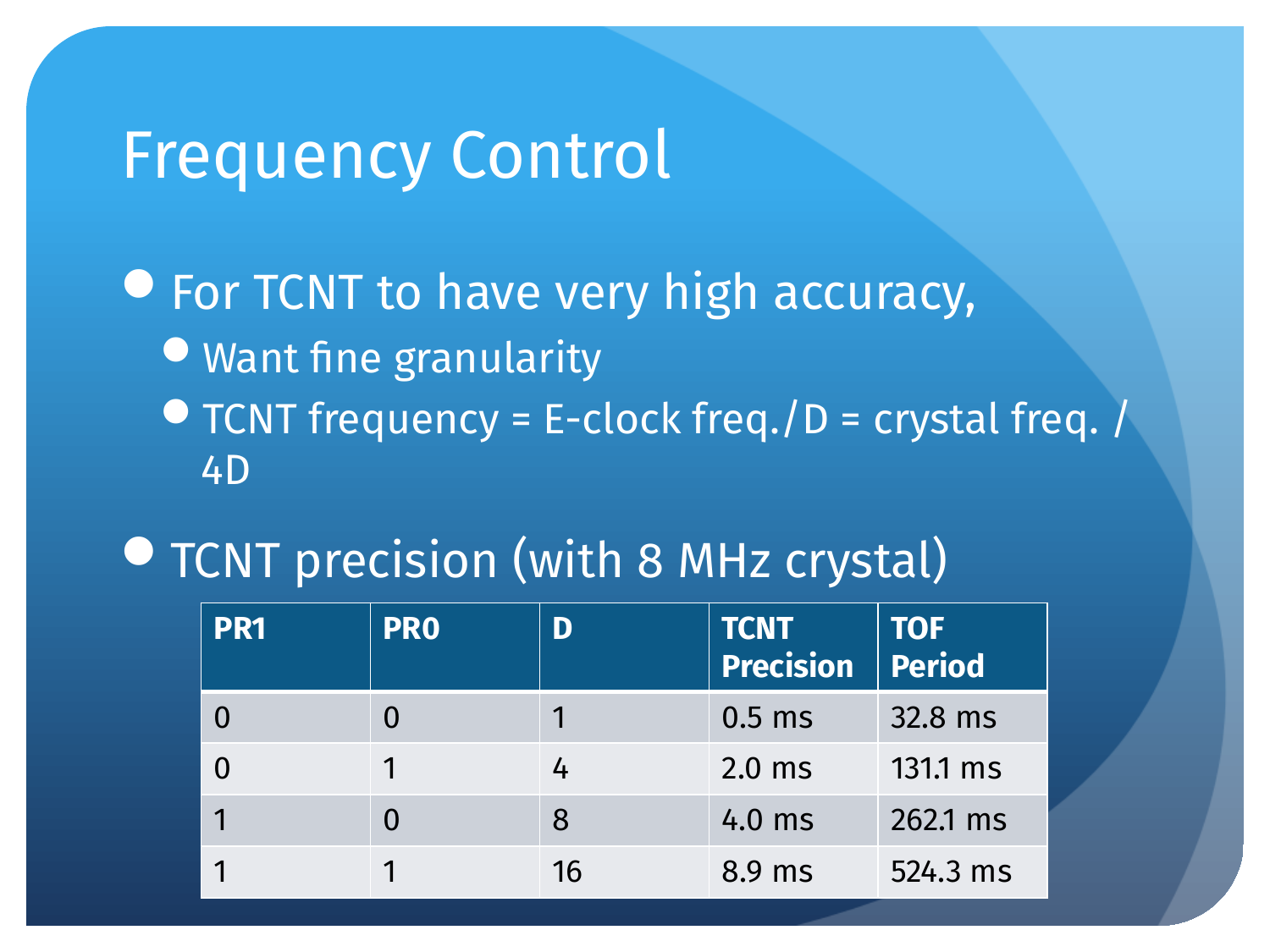

# Frequency Control
For TCNT to have very high accuracy,
Want fine granularity
TCNT frequency = E-clock freq./D = crystal freq. / 4D
TCNT precision (with 8 MHz crystal)
| PR1 | PR0 | D | TCNT Precision | TOF Period |
| --- | --- | --- | --- | --- |
| 0 | 0 | 1 | 0.5 ms | 32.8 ms |
| 0 | 1 | 4 | 2.0 ms | 131.1 ms |
| 1 | 0 | 8 | 4.0 ms | 262.1 ms |
| 1 | 1 | 16 | 8.9 ms | 524.3 ms |